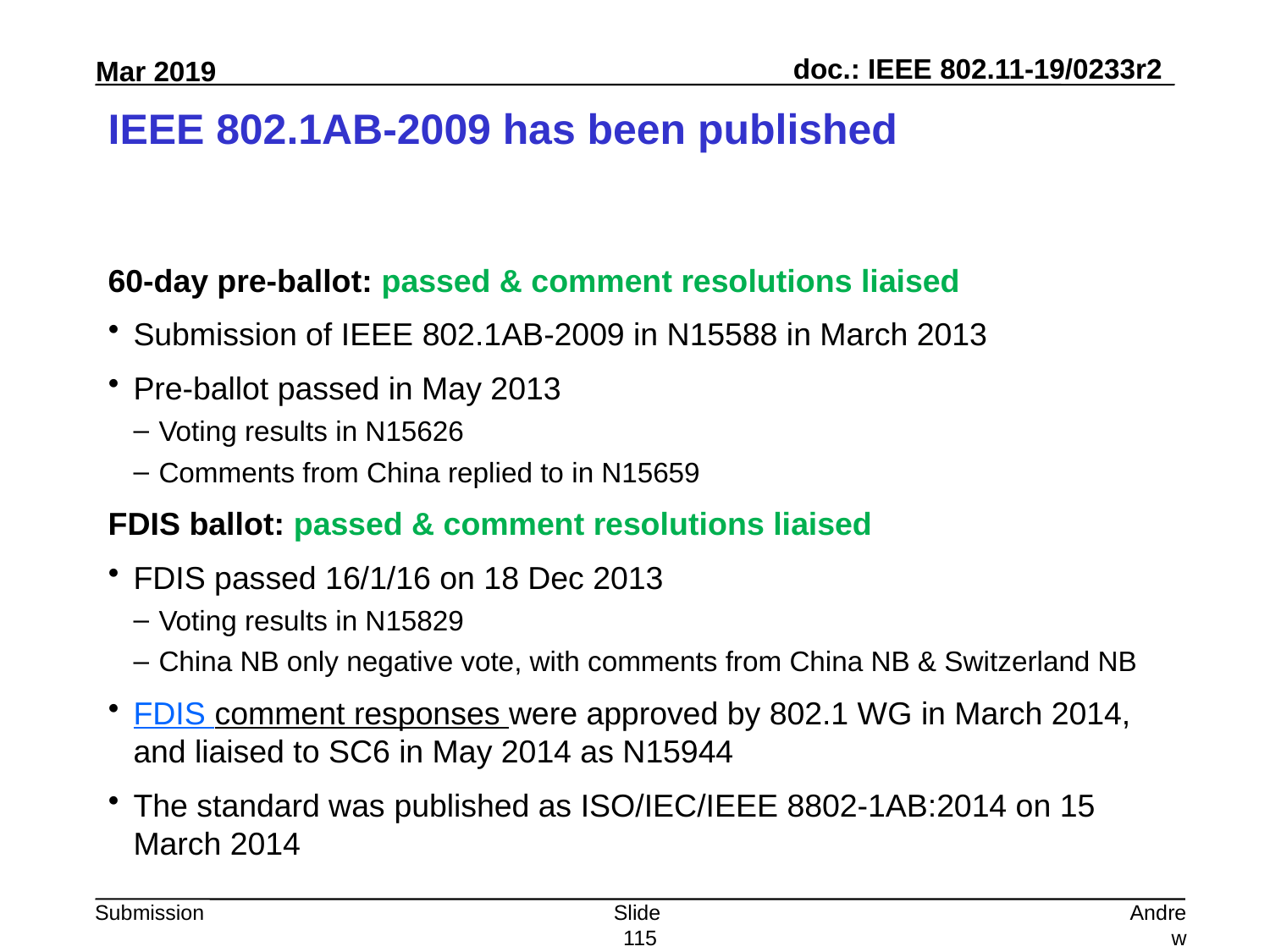

# IEEE 802.1AB-2009 has been published
60-day pre-ballot: passed & comment resolutions liaised
Submission of IEEE 802.1AB-2009 in N15588 in March 2013
Pre-ballot passed in May 2013
Voting results in N15626
Comments from China replied to in N15659
FDIS ballot: passed & comment resolutions liaised
FDIS passed 16/1/16 on 18 Dec 2013
Voting results in N15829
China NB only negative vote, with comments from China NB & Switzerland NB
FDIS comment responses were approved by 802.1 WG in March 2014, and liaised to SC6 in May 2014 as N15944
The standard was published as ISO/IEC/IEEE 8802-1AB:2014 on 15 March 2014

Slide 115
Andrew Myles, Cisco